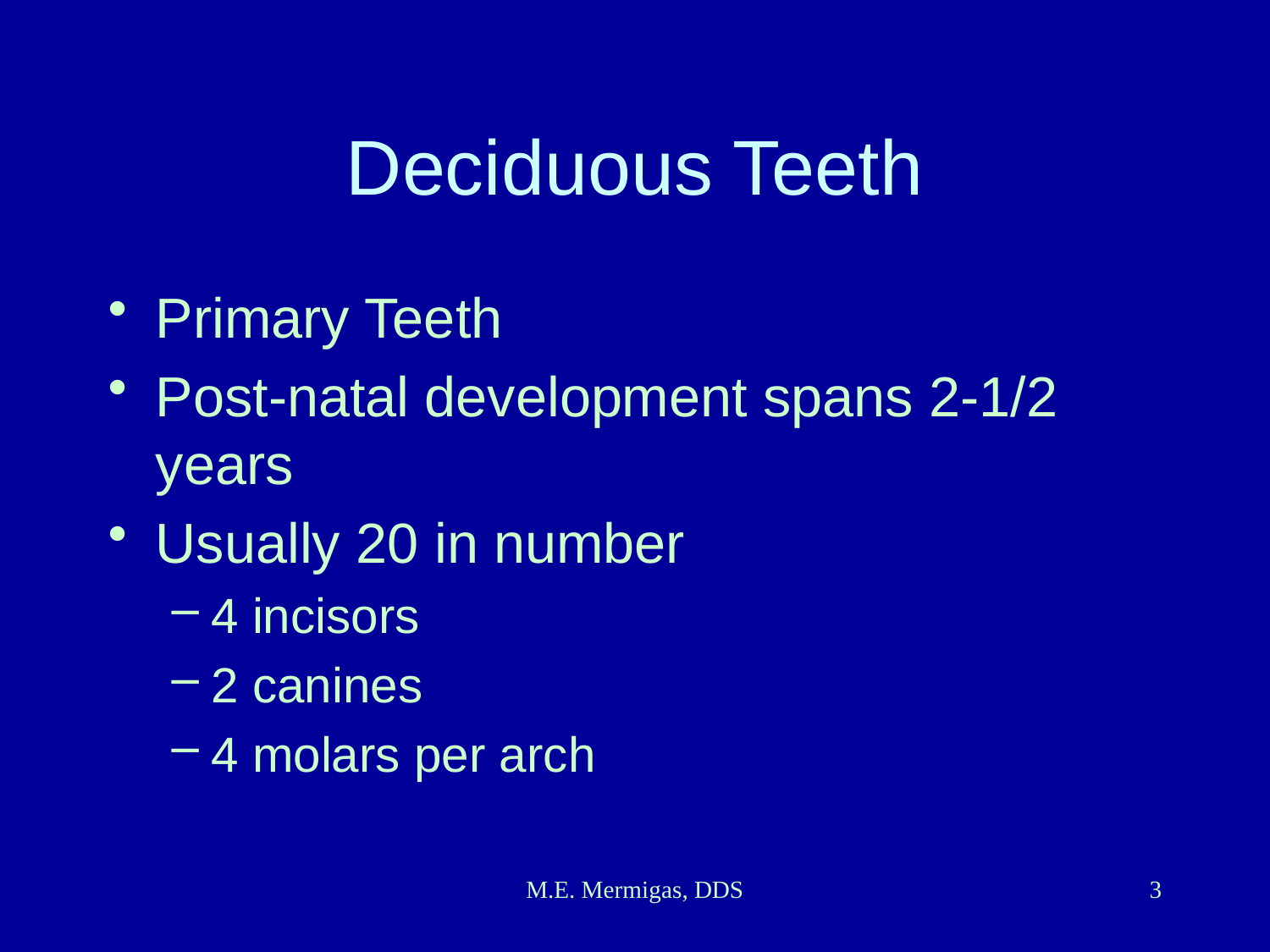

# Deciduous Teeth
Primary Teeth
Post-natal development spans 2-1/2 years
Usually 20 in number
4 incisors
2 canines
4 molars per arch
M.E. Mermigas, DDS
3